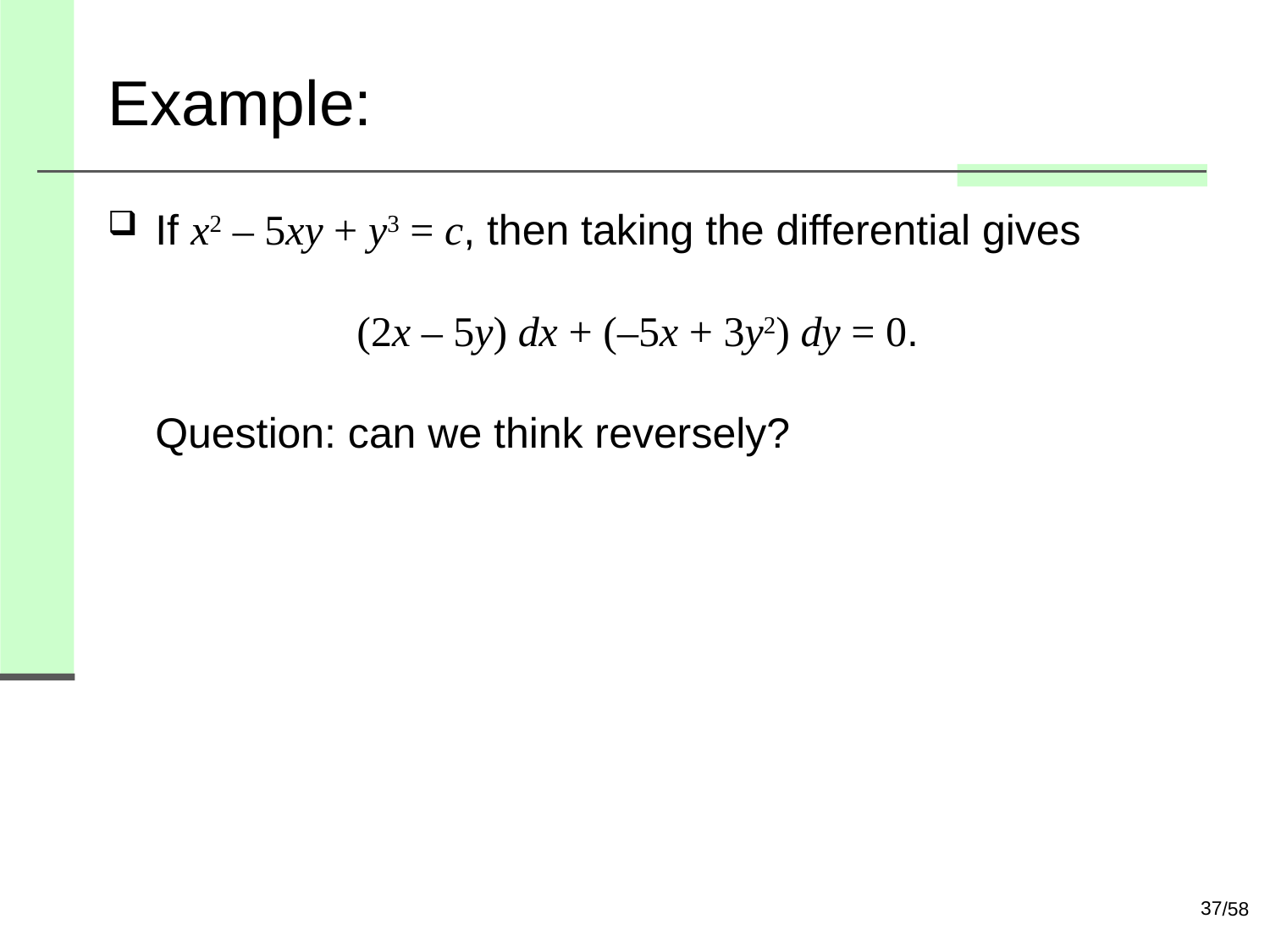

# Example:
If x2 – 5xy + y3 = c, then taking the differential gives
                 (2x – 5y) dx + (–5x + 3y2) dy = 0.
Question: can we think reversely?
37